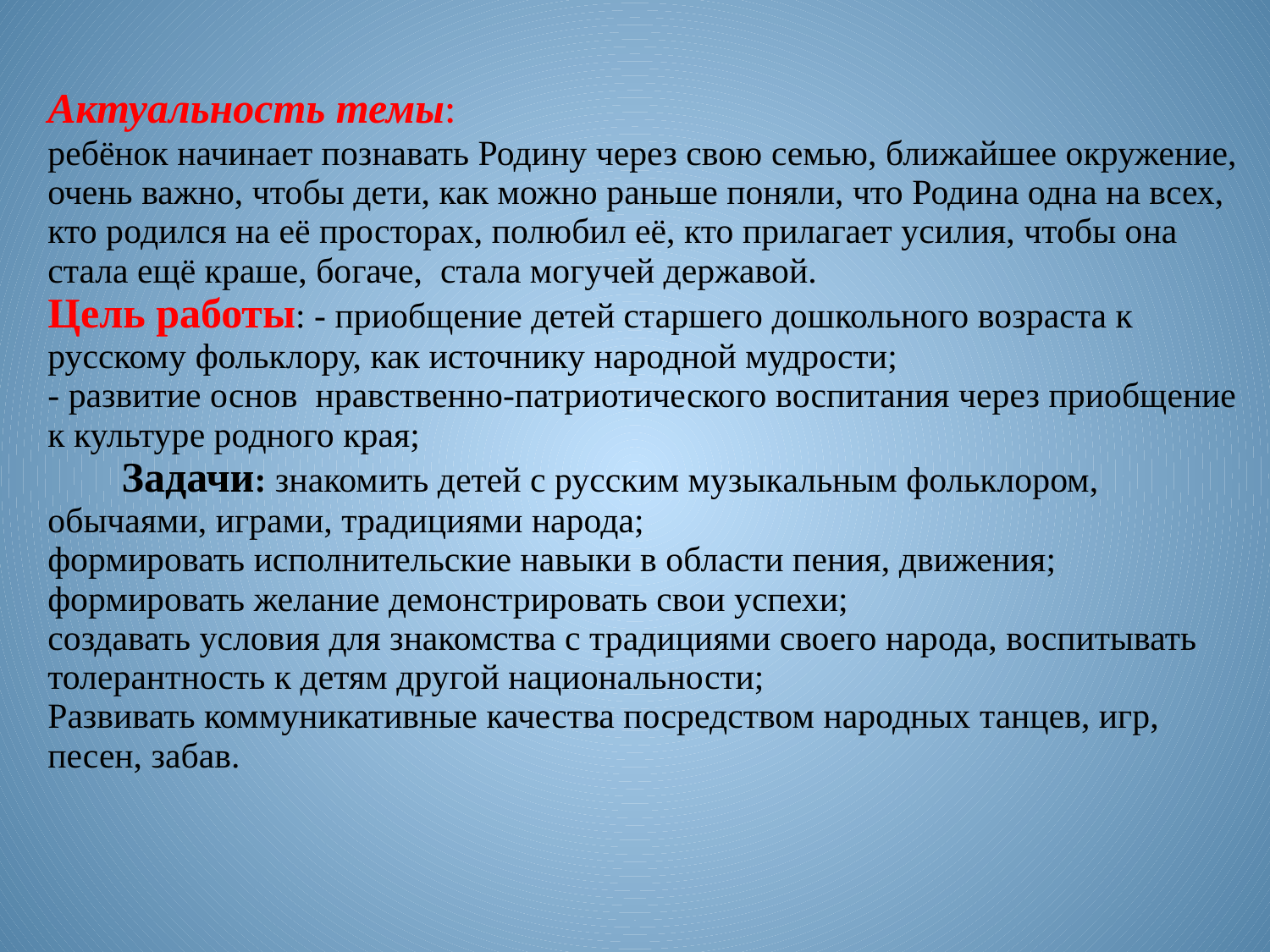

# Актуальность темы: ребёнок начинает познавать Родину через свою семью, ближайшее окружение, очень важно, чтобы дети, как можно раньше поняли, что Родина одна на всех, кто родился на её просторах, полюбил её, кто прилагает усилия, чтобы она стала ещё краше, богаче,  стала могучей державой. Цель работы: - приобщение детей старшего дошкольного возраста к русскому фольклору, как источнику народной мудрости; - развитие основ  нравственно-патриотического воспитания через приобщение к культуре родного края; Задачи: знакомить детей с русским музыкальным фольклором, обычаями, играми, традициями народа; формировать исполнительские навыки в области пения, движения; формировать желание демонстрировать свои успехи; создавать условия для знакомства с традициями своего народа, воспитывать толерантность к детям другой национальности; Развивать коммуникативные качества посредством народных танцев, игр, песен, забав.